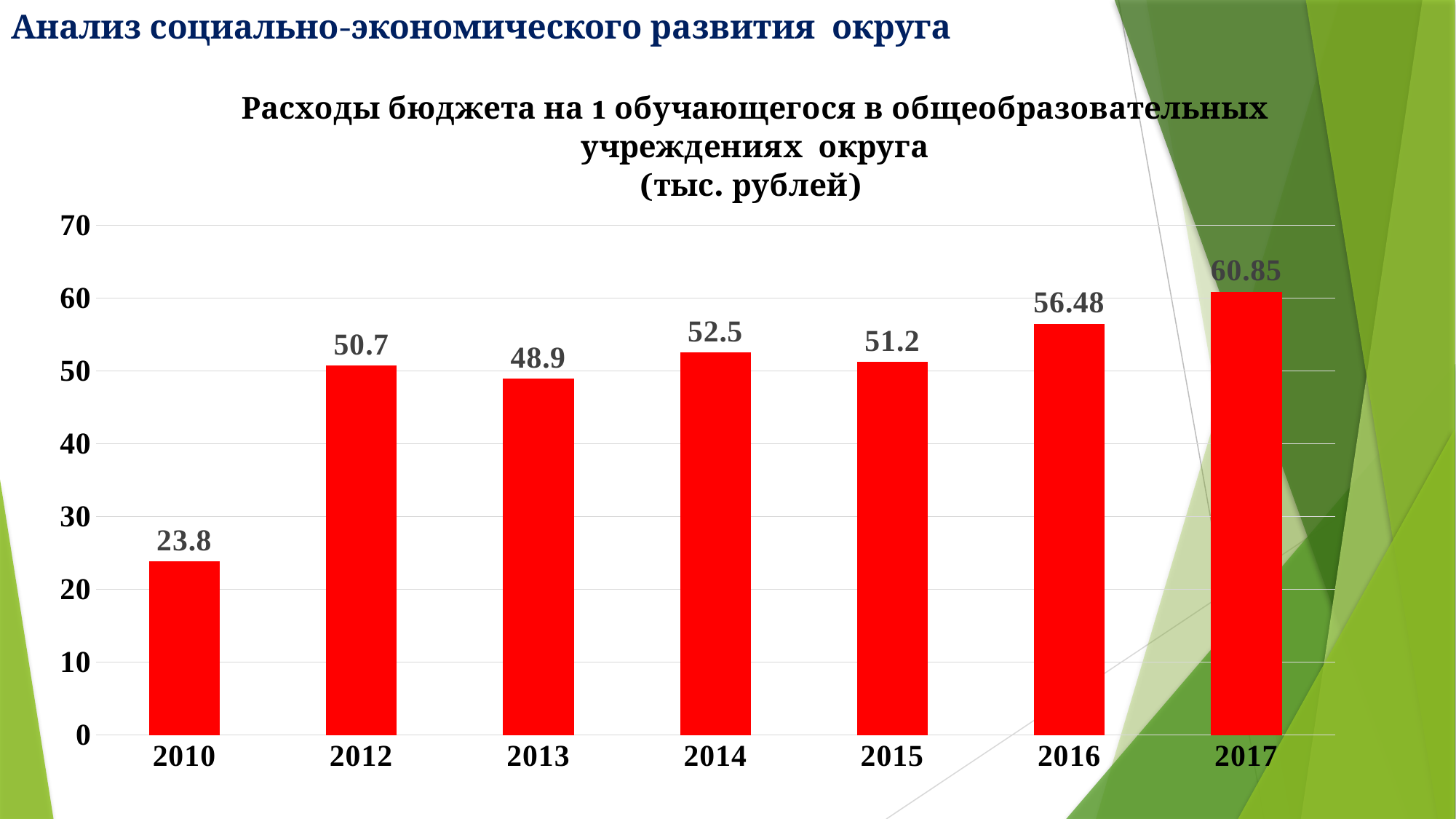

# Анализ социально-экономического развития  округа

### Chart: Расходы бюджета на 1 обучающегося в общеобразовательных учреждениях  округа
(тыс. рублей)

| Category | округ |
|---|---|
| 2010 | 23.8 |
| 2012 | 50.7 |
| 2013 | 48.9 |
| 2014 | 52.5 |
| 2015 | 51.2 |
| 2016 | 56.48 |
| 2017 | 60.849999999999994 |